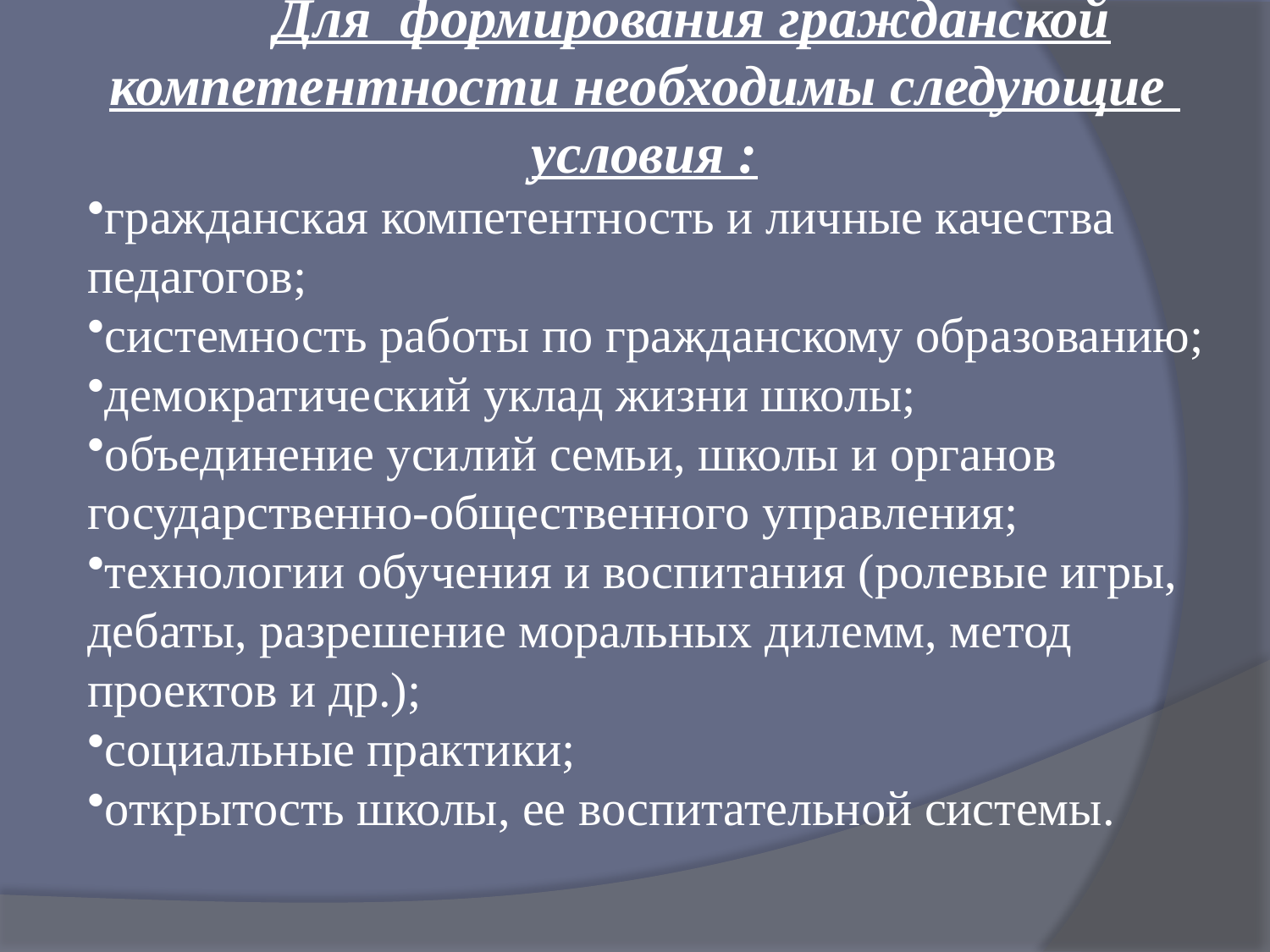

Для  формирования гражданской компетентности необходимы следующие  условия :
гражданская компетентность и личные качества
педагогов;
системность работы по гражданскому образованию;
демократический уклад жизни школы;
объединение усилий семьи, школы и органов
государственно-общественного управления;
технологии обучения и воспитания (ролевые игры,
дебаты, разрешение моральных дилемм, метод
проектов и др.);
социальные практики;
открытость школы, ее воспитательной системы.